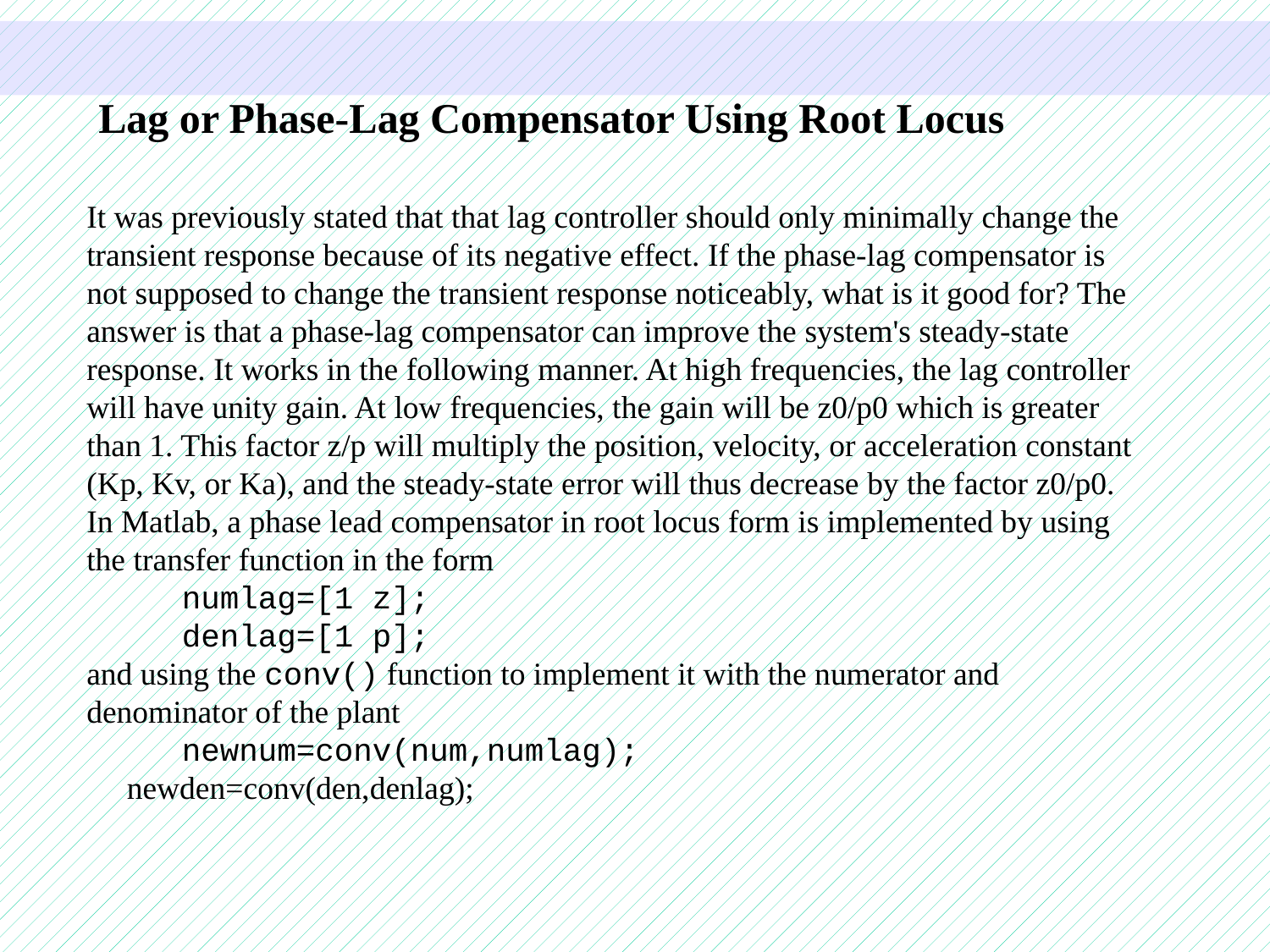

Lag or Phase-Lag Compensator Using Root Locus
It was previously stated that that lag controller should only minimally change the transient response because of its negative effect. If the phase-lag compensator is not supposed to change the transient response noticeably, what is it good for? The answer is that a phase-lag compensator can improve the system's steady-state response. It works in the following manner. At high frequencies, the lag controller will have unity gain. At low frequencies, the gain will be z0/p0 which is greater than 1. This factor z/p will multiply the position, velocity, or acceleration constant (Kp, Kv, or Ka), and the steady-state error will thus decrease by the factor z0/p0.
In Matlab, a phase lead compensator in root locus form is implemented by using the transfer function in the form
     numlag=[1 z];
     denlag=[1 p];
and using the conv() function to implement it with the numerator and denominator of the plant
     newnum=conv(num,numlag);
     newden=conv(den,denlag);